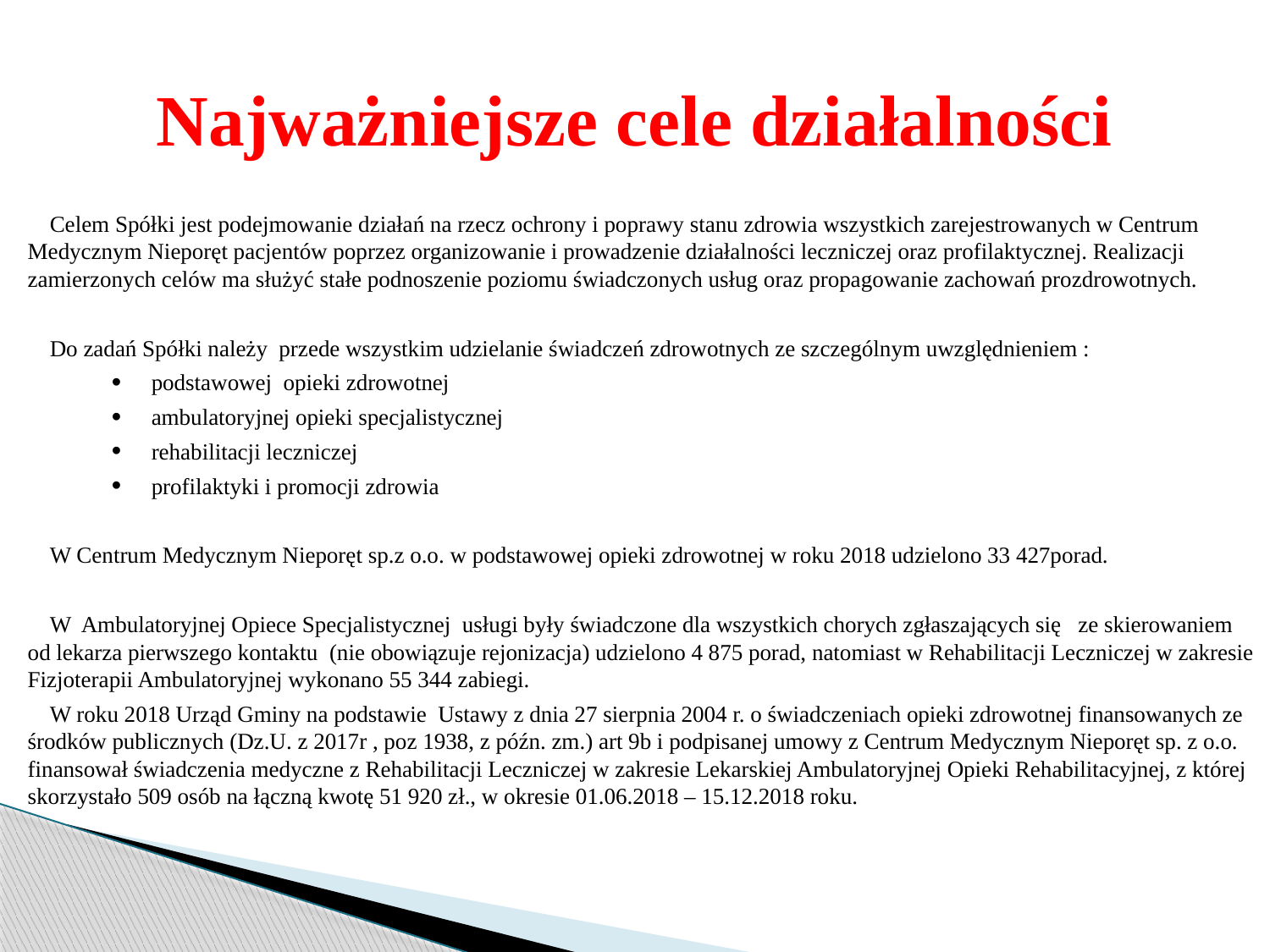

# Najważniejsze cele działalności

Celem Spółki jest podejmowanie działań na rzecz ochrony i poprawy stanu zdrowia wszystkich zarejestrowanych w Centrum Medycznym Nieporęt pacjentów poprzez organizowanie i prowadzenie działalności leczniczej oraz profilaktycznej. Realizacji zamierzonych celów ma służyć stałe podnoszenie poziomu świadczonych usług oraz propagowanie zachowań prozdrowotnych.

Do zadań Spółki należy  przede wszystkim udzielanie świadczeń zdrowotnych ze szczególnym uwzględnieniem :
podstawowej  opieki zdrowotnej
ambulatoryjnej opieki specjalistycznej
rehabilitacji leczniczej
profilaktyki i promocji zdrowia

W Centrum Medycznym Nieporęt sp.z o.o. w podstawowej opieki zdrowotnej w roku 2018 udzielono 33 427porad.

W  Ambulatoryjnej Opiece Specjalistycznej  usługi były świadczone dla wszystkich chorych zgłaszających się   ze skierowaniem od lekarza pierwszego kontaktu  (nie obowiązuje rejonizacja) udzielono 4 875 porad, natomiast w Rehabilitacji Leczniczej w zakresie Fizjoterapii Ambulatoryjnej wykonano 55 344 zabiegi.
W roku 2018 Urząd Gminy na podstawie  Ustawy z dnia 27 sierpnia 2004 r. o świadczeniach opieki zdrowotnej finansowanych ze środków publicznych (Dz.U. z 2017r , poz 1938, z późn. zm.) art 9b i podpisanej umowy z Centrum Medycznym Nieporęt sp. z o.o. finansował świadczenia medyczne z Rehabilitacji Leczniczej w zakresie Lekarskiej Ambulatoryjnej Opieki Rehabilitacyjnej, z której skorzystało 509 osób na łączną kwotę 51 920 zł., w okresie 01.06.2018 – 15.12.2018 roku.